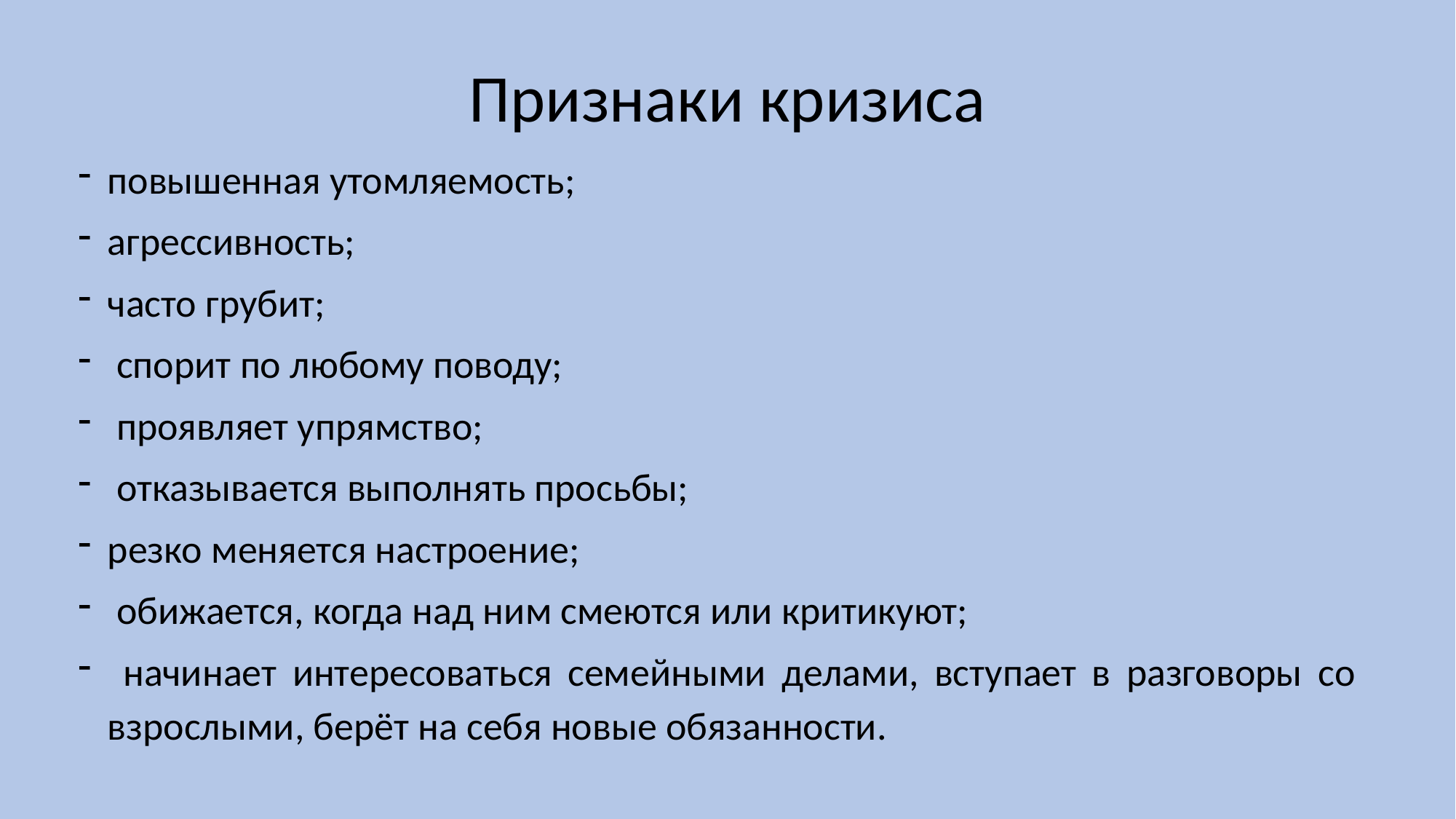

# Признаки кризиса
повышенная утомляемость;
агрессивность;
часто грубит;
 спорит по любому поводу;
 проявляет упрямство;
 отказывается выполнять просьбы;
резко меняется настроение;
 обижается, когда над ним смеются или критикуют;
 начинает интересоваться семейными делами, вступает в разговоры со взрослыми, берёт на себя новые обязанности.